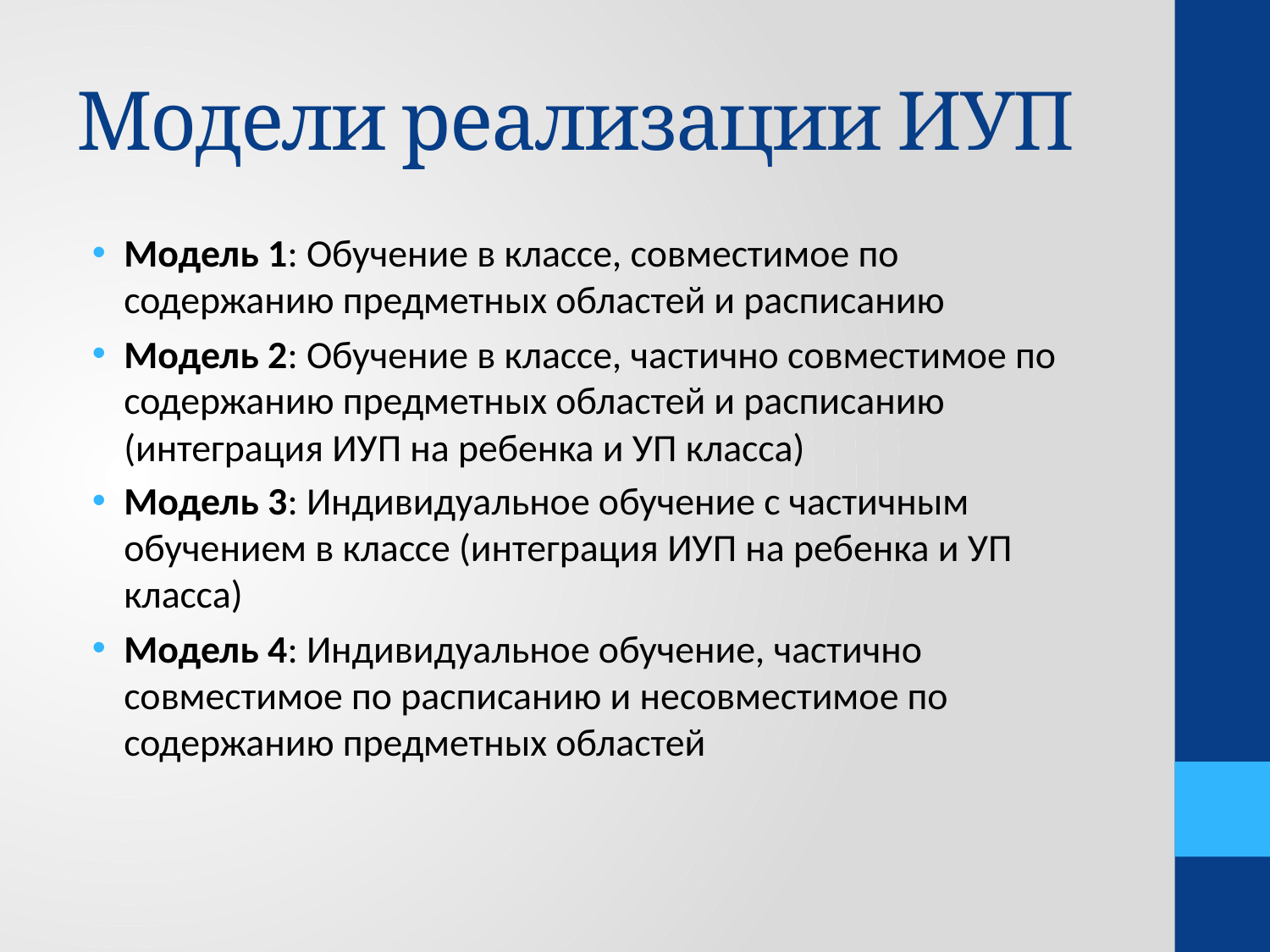

# Модели реализации ИУП
Модель 1: Обучение в классе, совместимое по содержанию предметных областей и расписанию
Модель 2: Обучение в классе, частично совместимое по содержанию предметных областей и расписанию (интеграция ИУП на ребенка и УП класса)
Модель 3: Индивидуальное обучение с частичным обучением в классе (интеграция ИУП на ребенка и УП класса)
Модель 4: Индивидуальное обучение, частично совместимое по расписанию и несовместимое по содержанию предметных областей